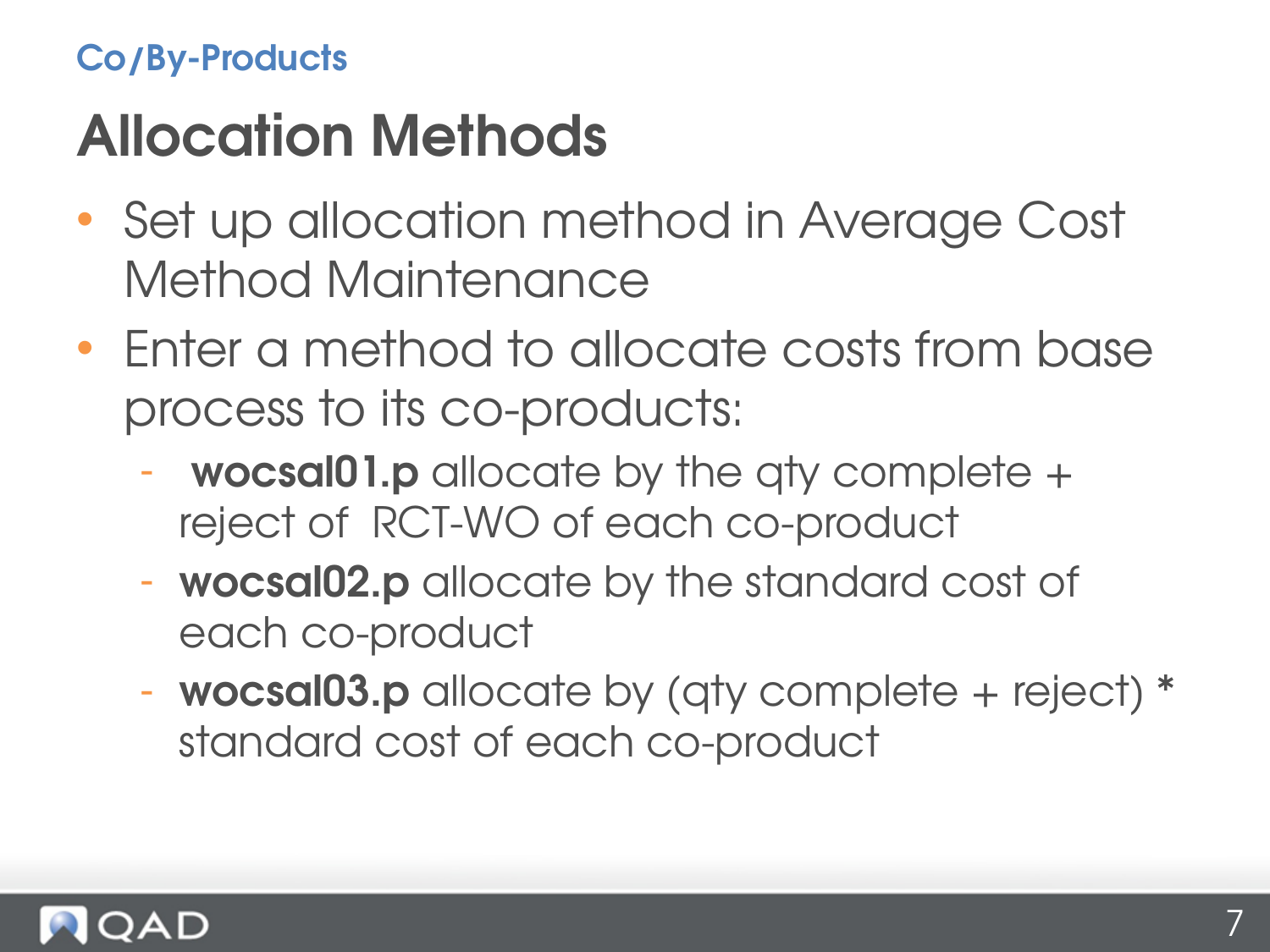

Co/By-Products
# Allocation Methods
Set up allocation method in Average Cost Method Maintenance
Enter a method to allocate costs from base process to its co-products:
 wocsal01.p allocate by the qty complete + reject of  RCT-WO of each co-product
wocsal02.p allocate by the standard cost of each co-product
wocsal03.p allocate by (qty complete + reject) * standard cost of each co-product

7